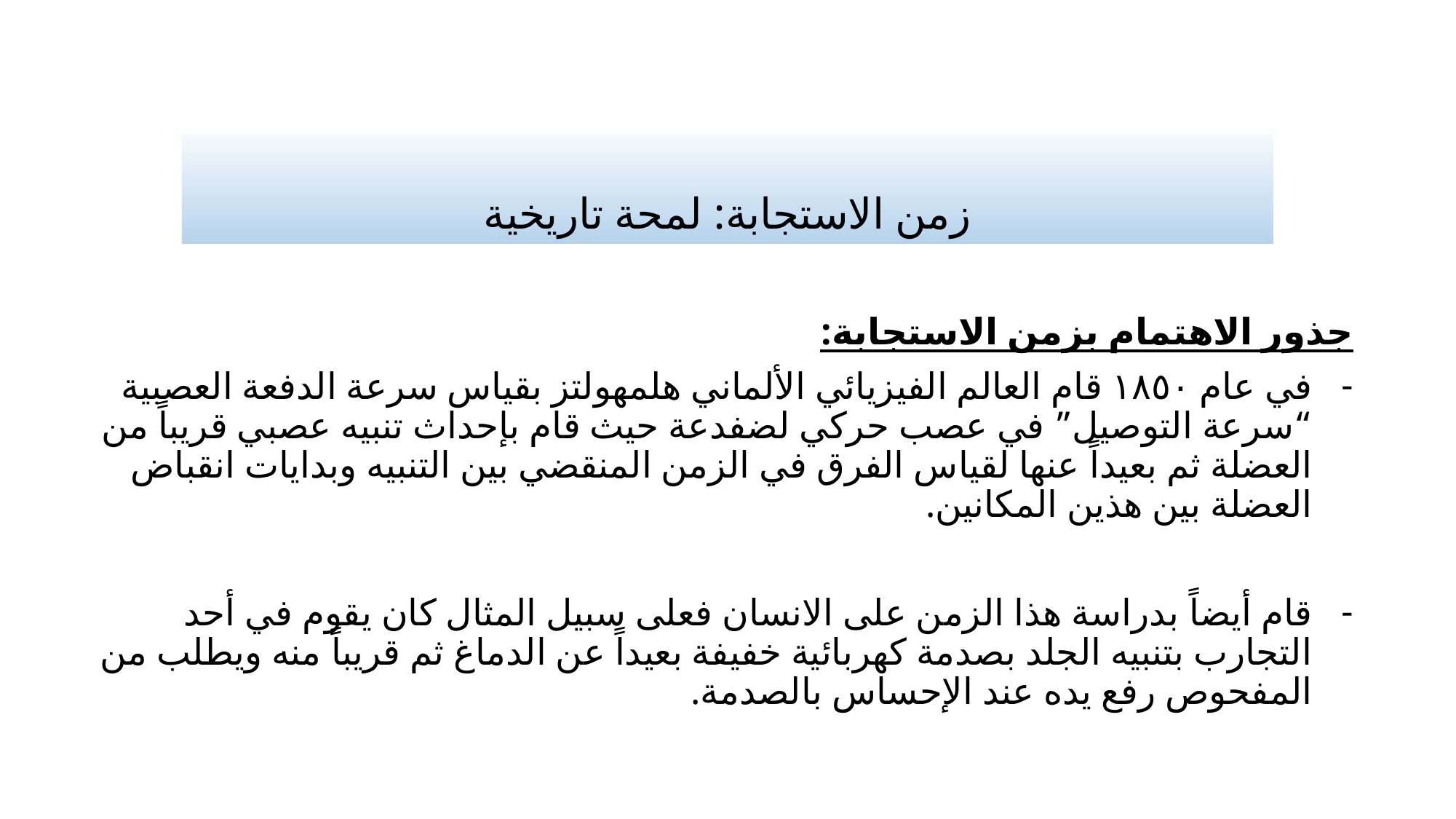

# زمن الاستجابة: لمحة تاريخية
جذور الاهتمام بزمن الاستجابة:
في عام ١٨٥٠ قام العالم الفيزيائي الألماني هلمهولتز بقياس سرعة الدفعة العصبية “سرعة التوصيل” في عصب حركي لضفدعة حيث قام بإحداث تنبيه عصبي قريباً من العضلة ثم بعيداً عنها لقياس الفرق في الزمن المنقضي بين التنبيه وبدايات انقباض العضلة بين هذين المكانين.

قام أيضاً بدراسة هذا الزمن على الانسان فعلى سبيل المثال كان يقوم في أحد التجارب بتنبيه الجلد بصدمة كهربائية خفيفة بعيداً عن الدماغ ثم قريباً منه ويطلب من المفحوص رفع يده عند الإحساس بالصدمة.